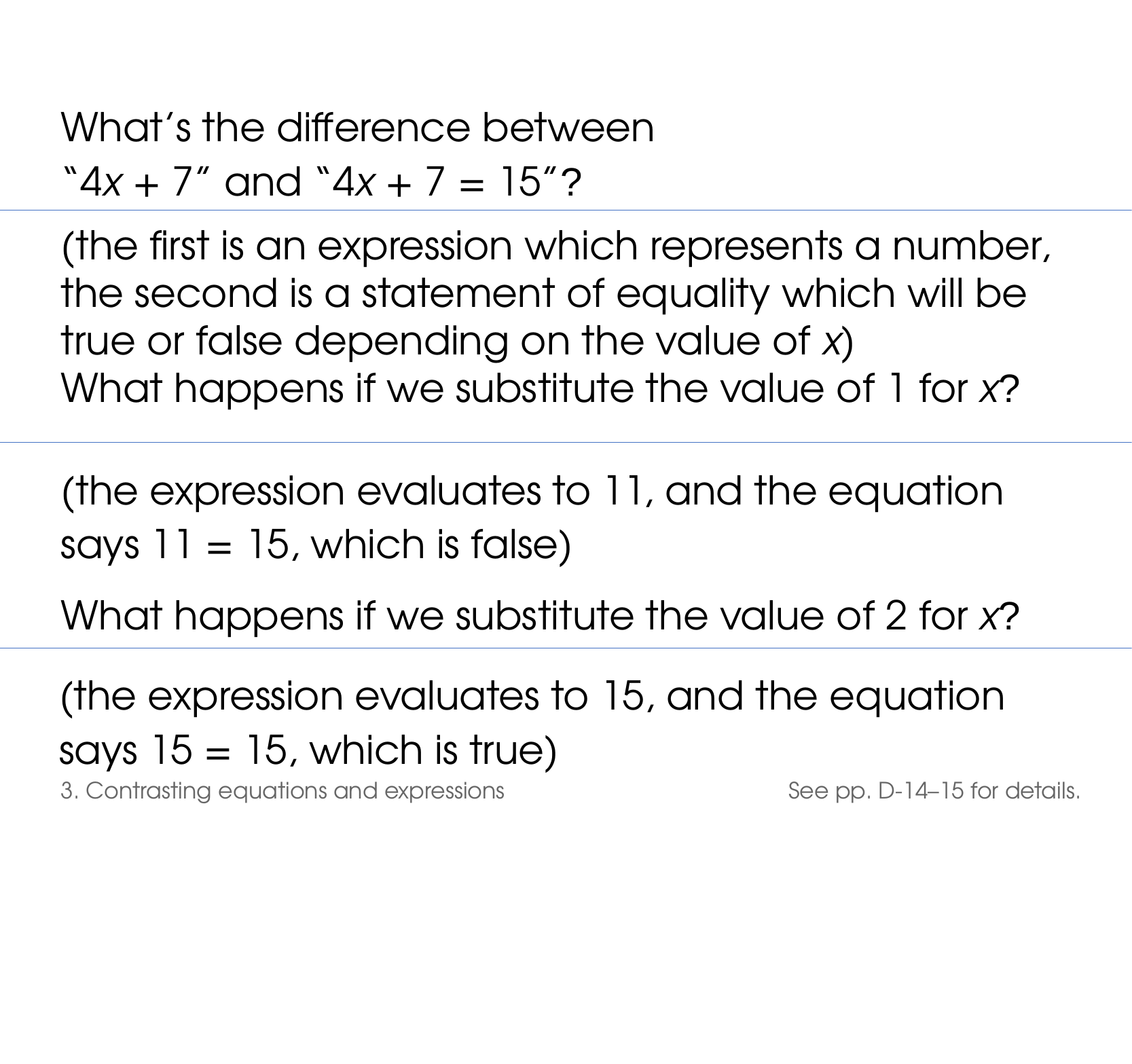

What’s the difference between
“4x + 7” and “4x + 7 = 15”?
(the first is an expression which represents a number, the second is a statement of equality which will be true or false depending on the value of x)
What happens if we substitute the value of 1 for x?
(the expression evaluates to 11, and the equation says 11 = 15, which is false)
What happens if we substitute the value of 2 for x? ​
(the expression evaluates to 15, and the equation ​
says 15 = 15, which is true)
3. Contrasting equations and expressions
See pp. D-14–15 for details.